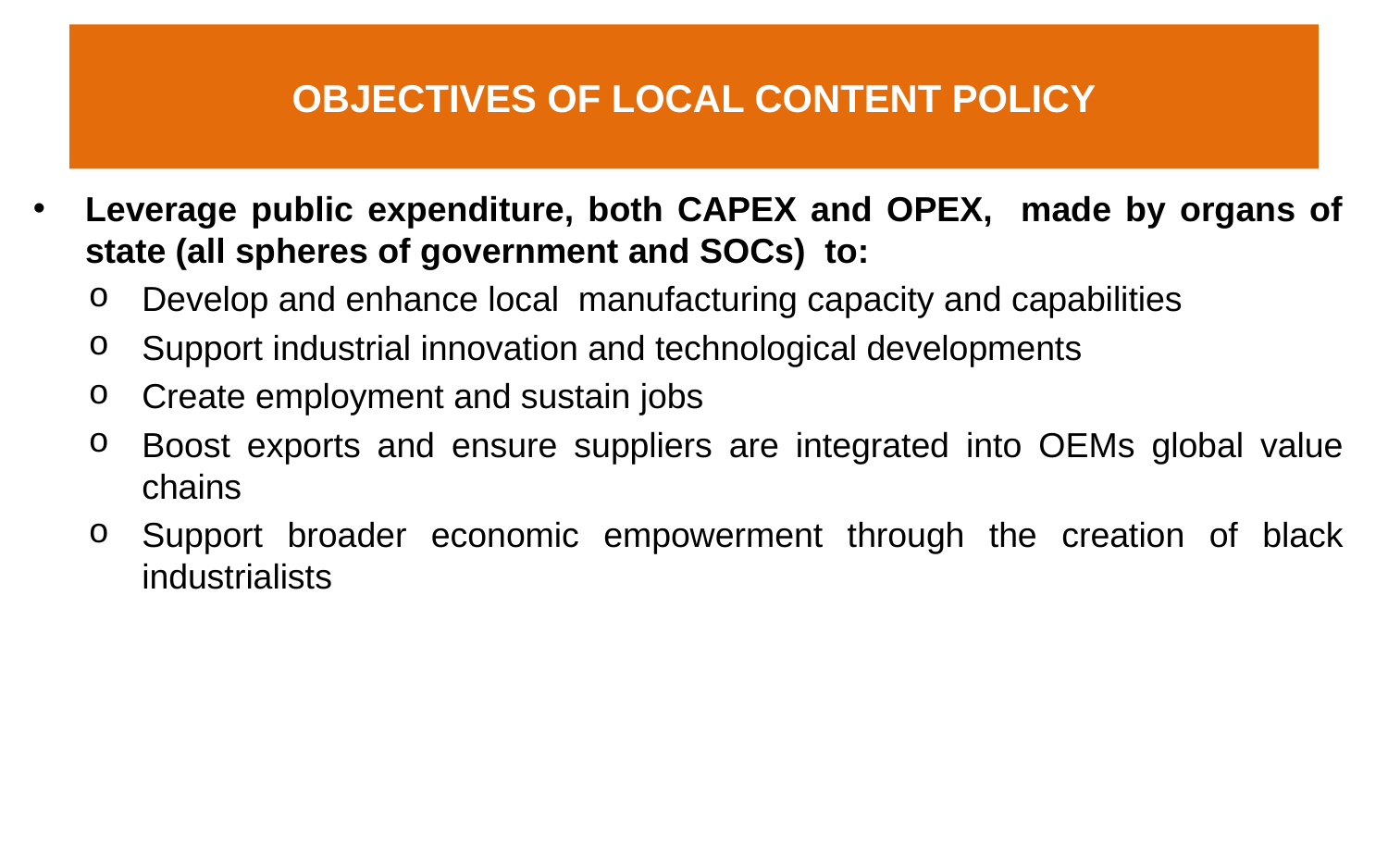

# OBJECTIVES OF LOCAL CONTENT POLICY
Leverage public expenditure, both CAPEX and OPEX,  made by organs of state (all spheres of government and SOCs)  to:
Develop and enhance local  manufacturing capacity and capabilities
Support industrial innovation and technological developments
Create employment and sustain jobs
Boost exports and ensure suppliers are integrated into OEMs global value chains
Support broader economic empowerment through the creation of black industrialists